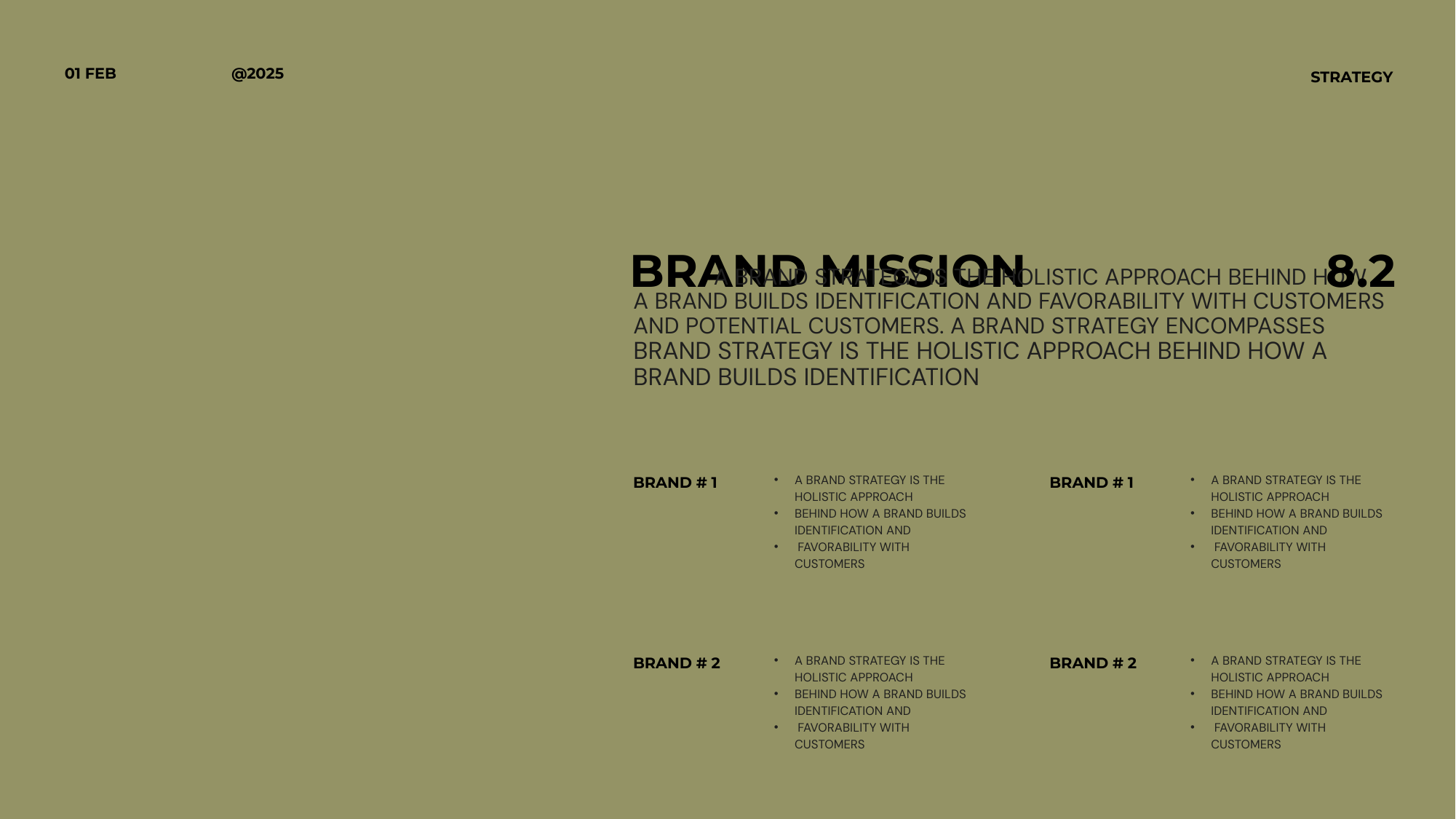

01 FEB
@2025
STRATEGY
BRAND MISSION
8.2

             A BRAND STRATEGY IS THE HOLISTIC APPROACH BEHIND HOW
A BRAND BUILDS IDENTIFICATION AND FAVORABILITY WITH CUSTOMERS
AND POTENTIAL CUSTOMERS. A BRAND STRATEGY ENCOMPASSES
BRAND STRATEGY IS THE HOLISTIC APPROACH BEHIND HOW A
BRAND BUILDS IDENTIFICATION
A BRAND STRATEGY IS THE HOLISTIC APPROACH
BEHIND HOW A BRAND BUILDS IDENTIFICATION AND
 FAVORABILITY WITH CUSTOMERS
A BRAND STRATEGY IS THE HOLISTIC APPROACH
BEHIND HOW A BRAND BUILDS IDENTIFICATION AND
 FAVORABILITY WITH CUSTOMERS
BRAND # 1
BRAND # 1
A BRAND STRATEGY IS THE HOLISTIC APPROACH
BEHIND HOW A BRAND BUILDS IDENTIFICATION AND
 FAVORABILITY WITH CUSTOMERS
A BRAND STRATEGY IS THE HOLISTIC APPROACH
BEHIND HOW A BRAND BUILDS IDENTIFICATION AND
 FAVORABILITY WITH CUSTOMERS
BRAND # 2
BRAND # 2